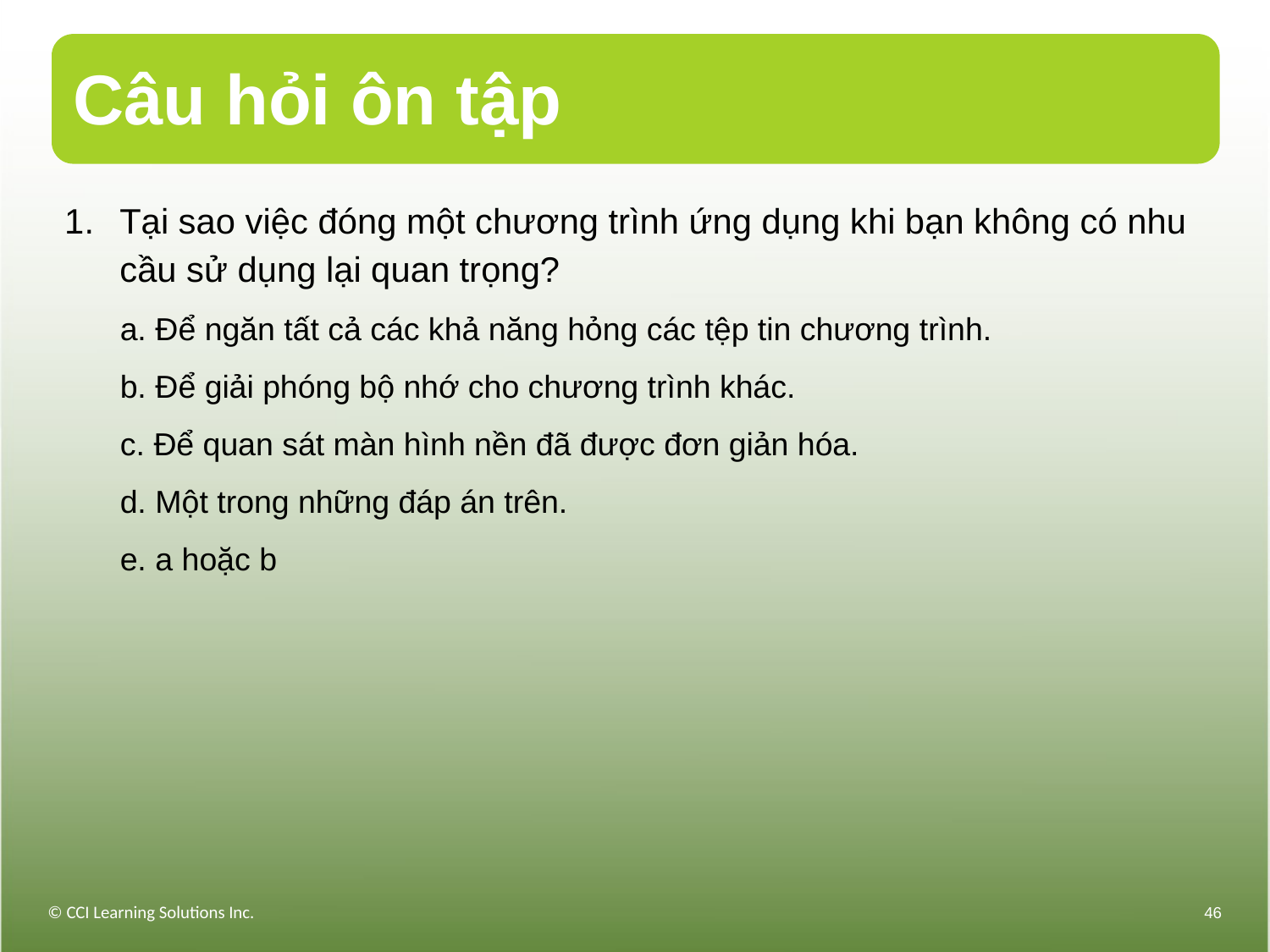

# Câu hỏi ôn tập
1.	Tại sao việc đóng một chương trình ứng dụng khi bạn không có nhu cầu sử dụng lại quan trọng?
a. Để ngăn tất cả các khả năng hỏng các tệp tin chương trình.
b. Để giải phóng bộ nhớ cho chương trình khác.
c. Để quan sát màn hình nền đã được đơn giản hóa.
d. Một trong những đáp án trên.
e. a hoặc b

© CCI Learning Solutions Inc.
46